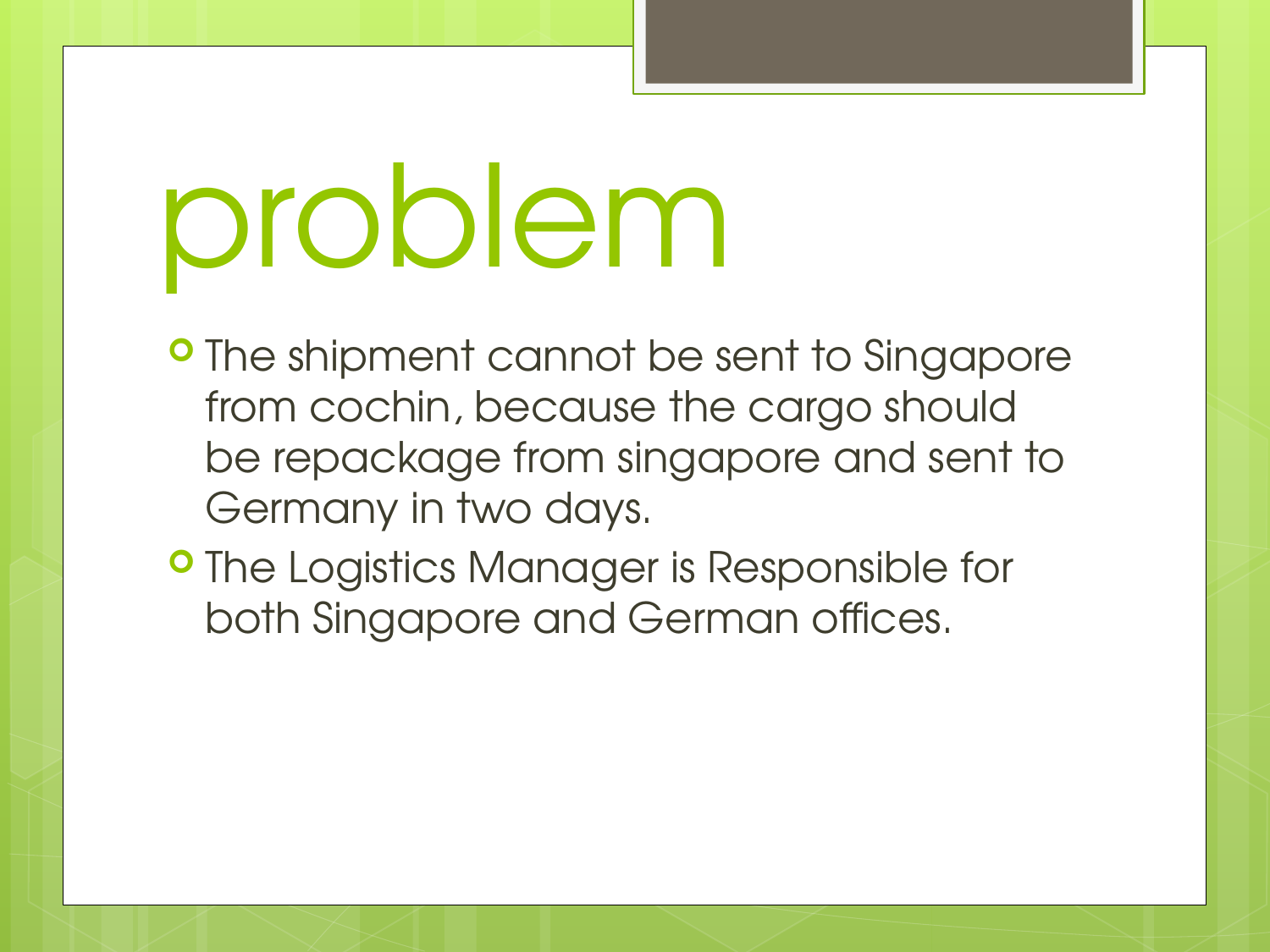

# problem
The shipment cannot be sent to Singapore from cochin, because the cargo should be repackage from singapore and sent to Germany in two days.
The Logistics Manager is Responsible for both Singapore and German offices.